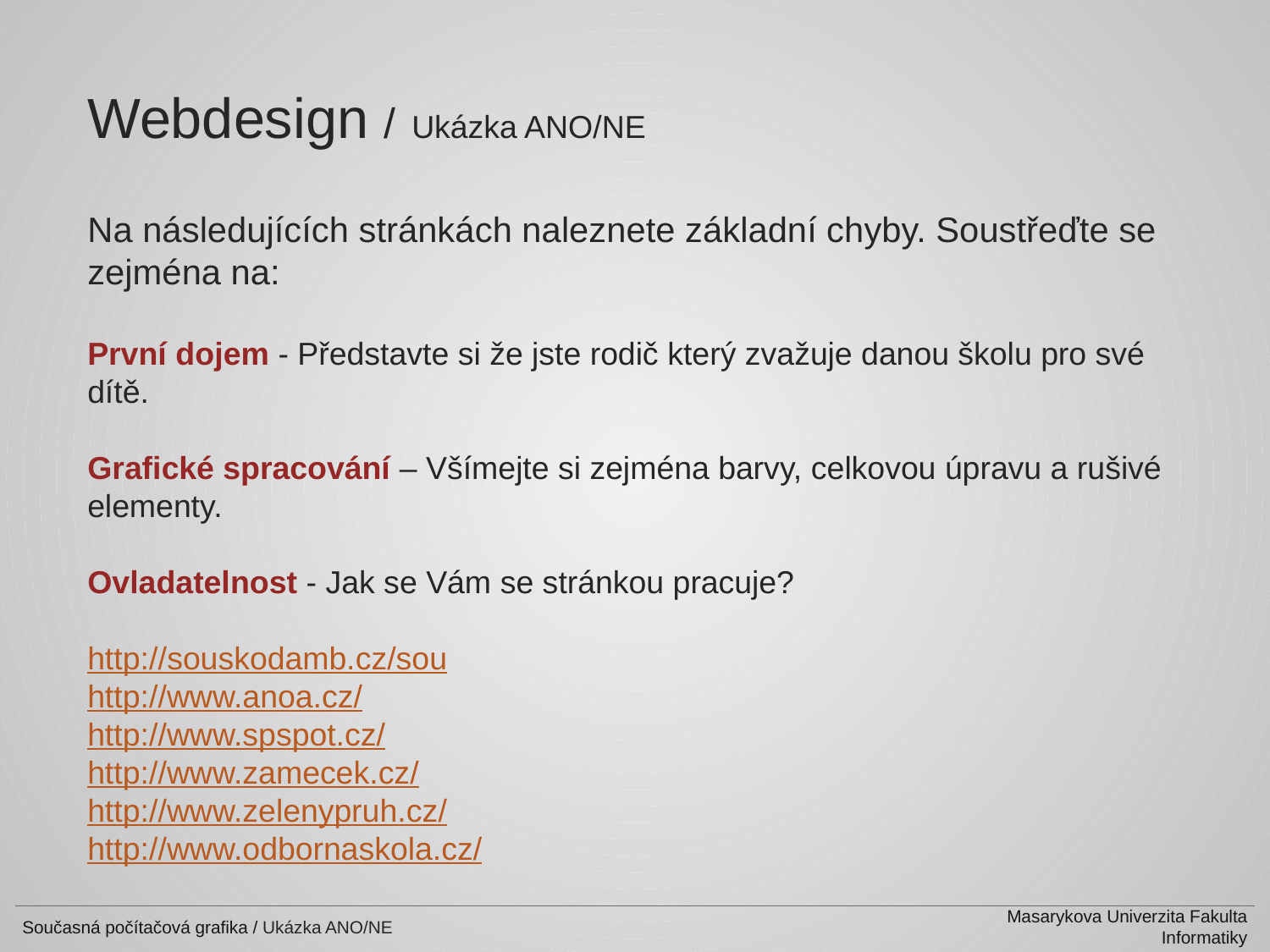

Webdesign / Ukázka ANO/NE
Na následujících stránkách naleznete základní chyby. Soustřeďte se zejména na:
První dojem - Představte si že jste rodič který zvažuje danou školu pro své dítě.
Grafické spracování – Všímejte si zejména barvy, celkovou úpravu a rušivé elementy.
Ovladatelnost - Jak se Vám se stránkou pracuje?

http://souskodamb.cz/sou
http://www.anoa.cz/
http://www.spspot.cz/
http://www.zamecek.cz/
http://www.zelenypruh.cz/
http://www.odbornaskola.cz/
Současná počítačová grafika / Ukázka ANO/NE
Masarykova Univerzita Fakulta Informatiky